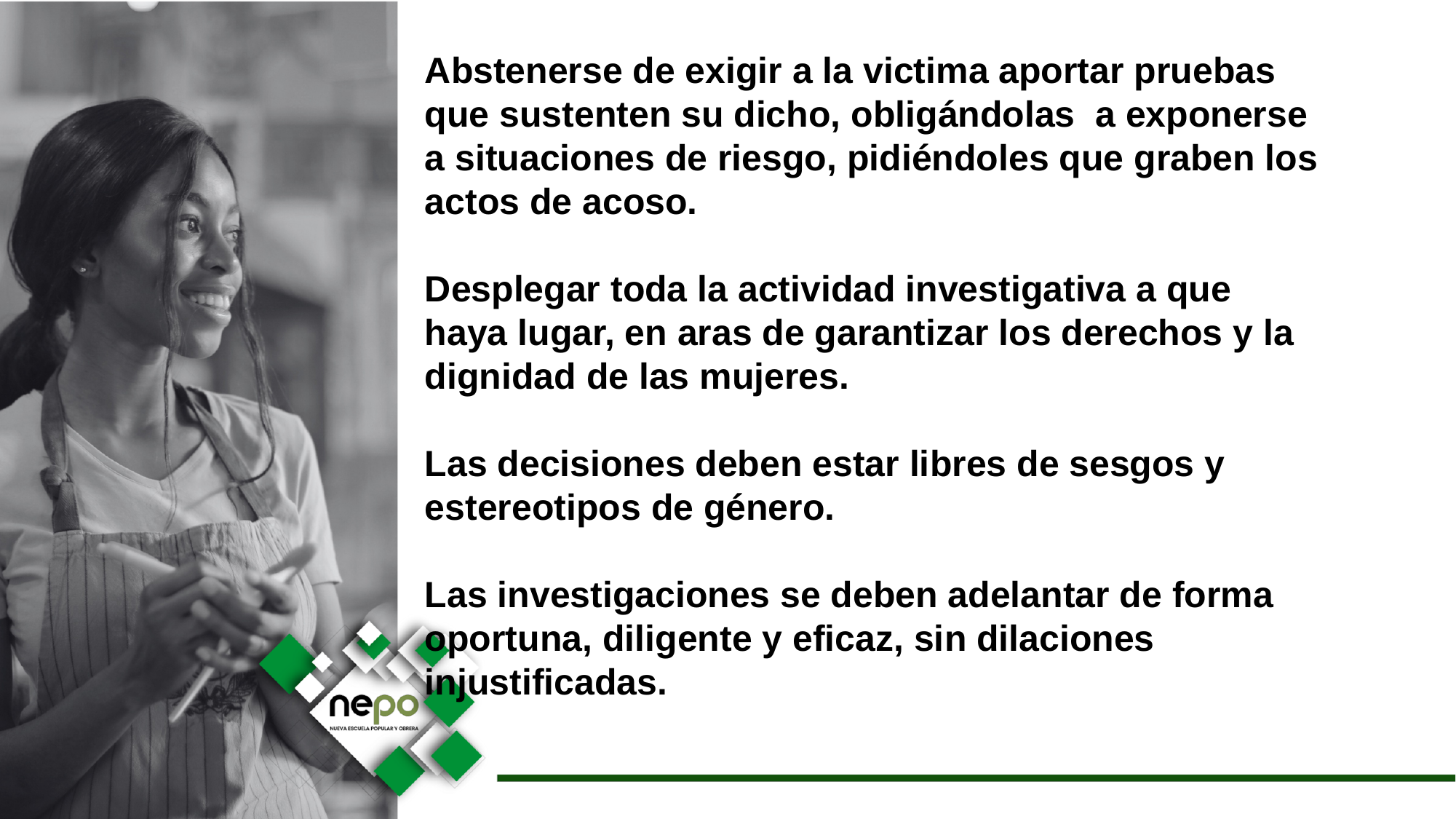

Abstenerse de exigir a la victima aportar pruebas que sustenten su dicho, obligándolas  a exponerse a situaciones de riesgo, pidiéndoles que graben los actos de acoso.

Desplegar toda la actividad investigativa a que haya lugar, en aras de garantizar los derechos y la dignidad de las mujeres.

Las decisiones deben estar libres de sesgos y estereotipos de género.

Las investigaciones se deben adelantar de forma oportuna, diligente y eficaz, sin dilaciones injustificadas.